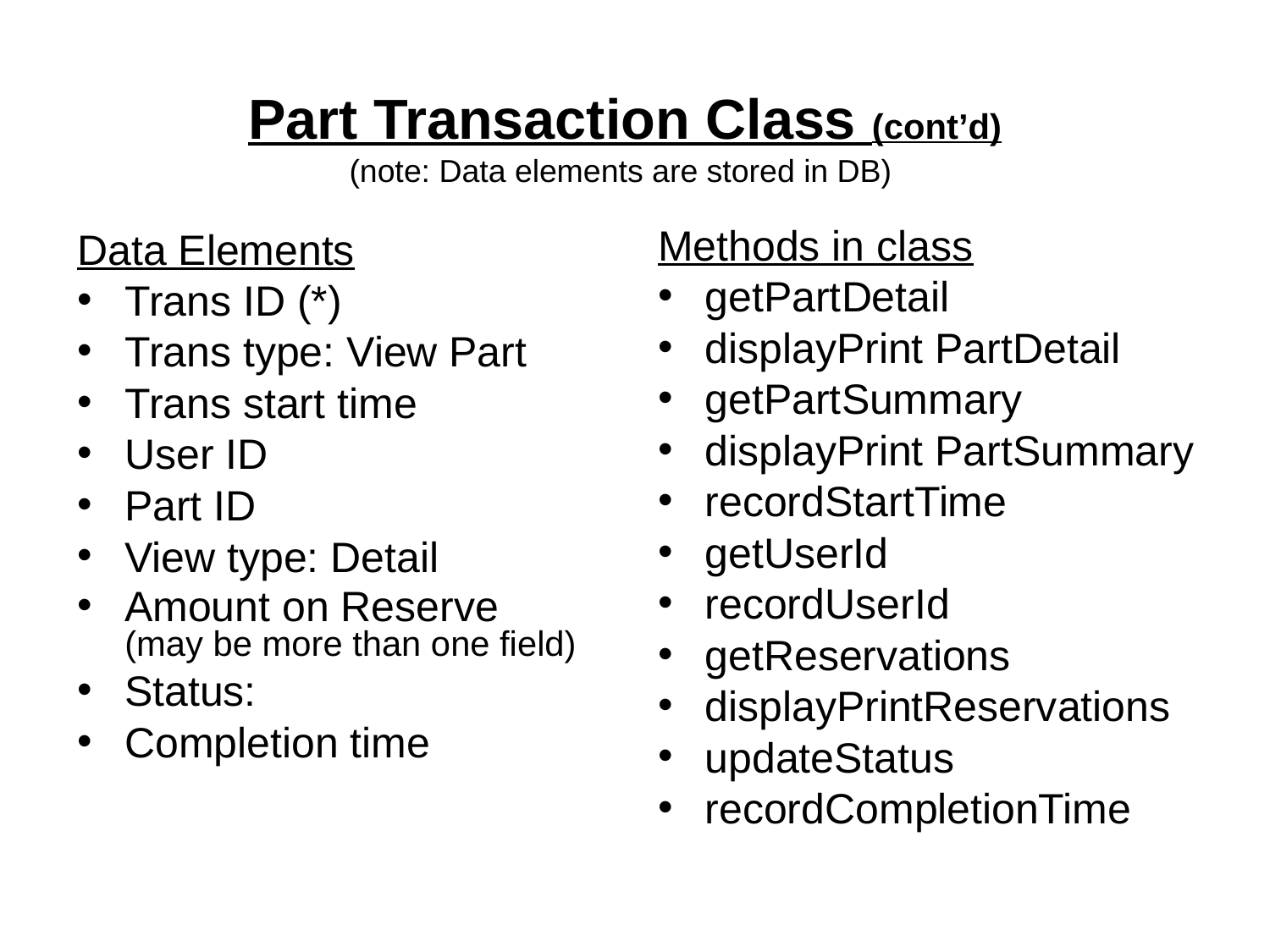

Part Transaction Class (cont’d)
(note: Data elements are stored in DB)
Methods in class
getPartDetail
displayPrint PartDetail
getPartSummary
displayPrint PartSummary
recordStartTime
getUserId
recordUserId
getReservations
displayPrintReservations
updateStatus
recordCompletionTime
Data Elements
Trans ID (*)
Trans type: View Part
Trans start time
User ID
Part ID
View type: Detail
Amount on Reserve
(may be more than one field)
Status:
Completion time